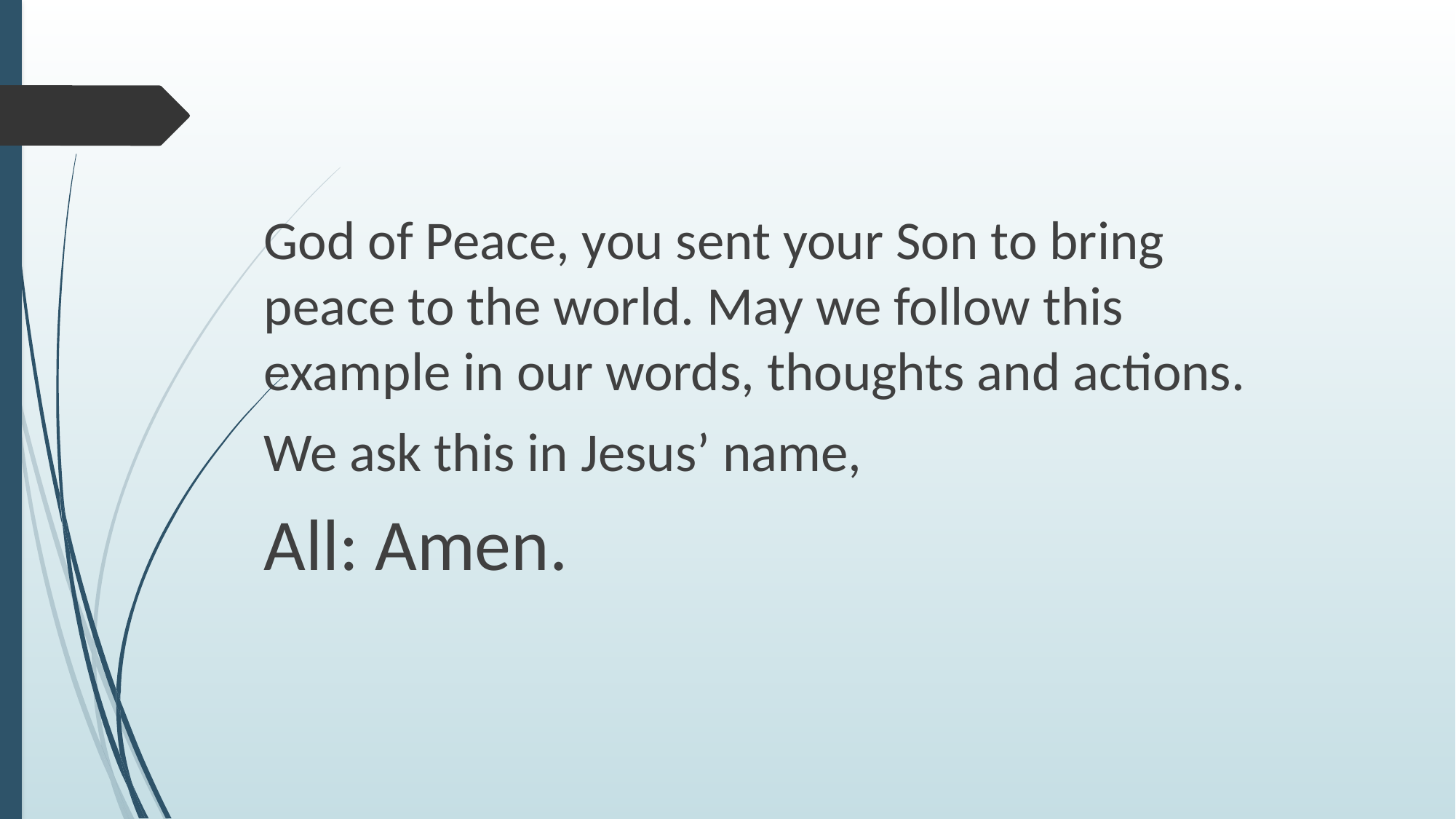

God of Peace, you sent your Son to bring peace to the world. May we follow this example in our words, thoughts and actions.
We ask this in Jesus’ name,
All: Amen.